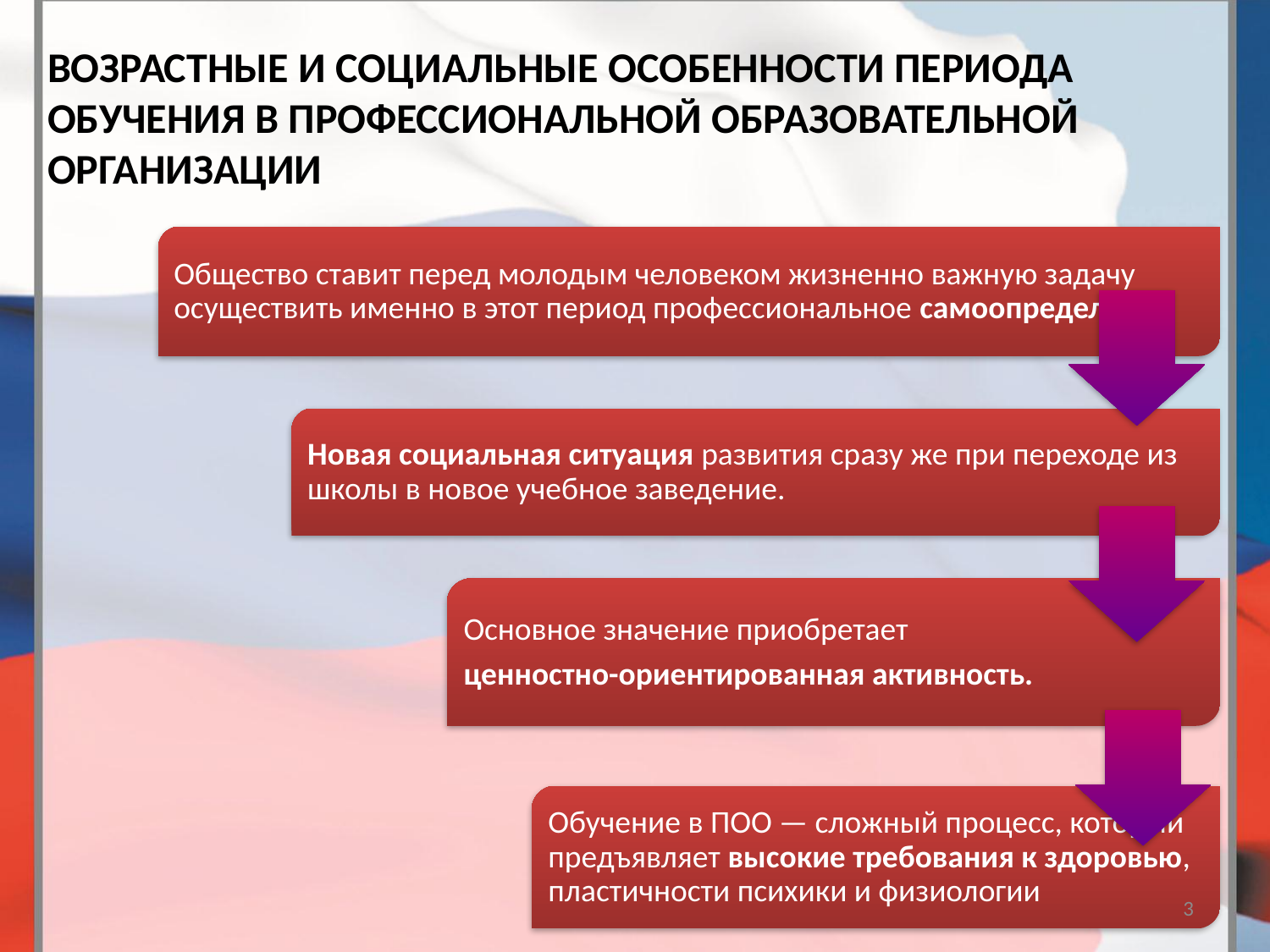

Общество ставит перед молодым человеком жизненно важную задачу осуществить именно в этот период профессиональное самоопределение
Новая социальная ситуация развития сразу же при переходе из школы в новое учебное заведение.
Основное значение приобретает
ценностно-ориентированная активность.
Обучение в ПОО — сложный процесс, который предъявляет высокие требования к здоровью, пластичности психики и физиологии

возрастные и социальные особенности периода обучения в профессиональной образовательной организации
3